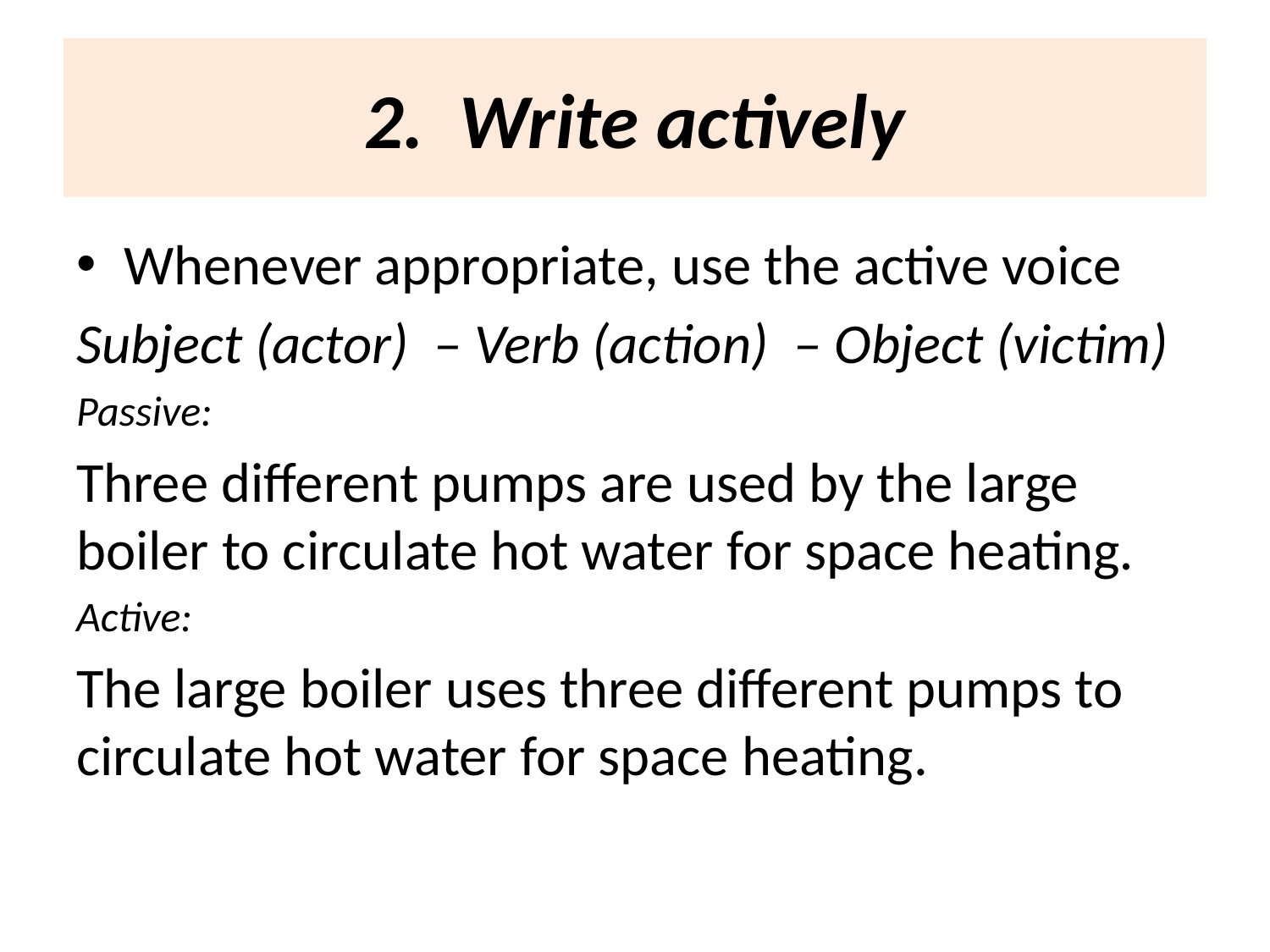

# 2.  Write actively
Whenever appropriate, use the active voice
Subject (actor)  – Verb (action)  – Object (victim)
Passive:
Three different pumps are used by the large boiler to circulate hot water for space heating.
Active:
The large boiler uses three different pumps to circulate hot water for space heating.